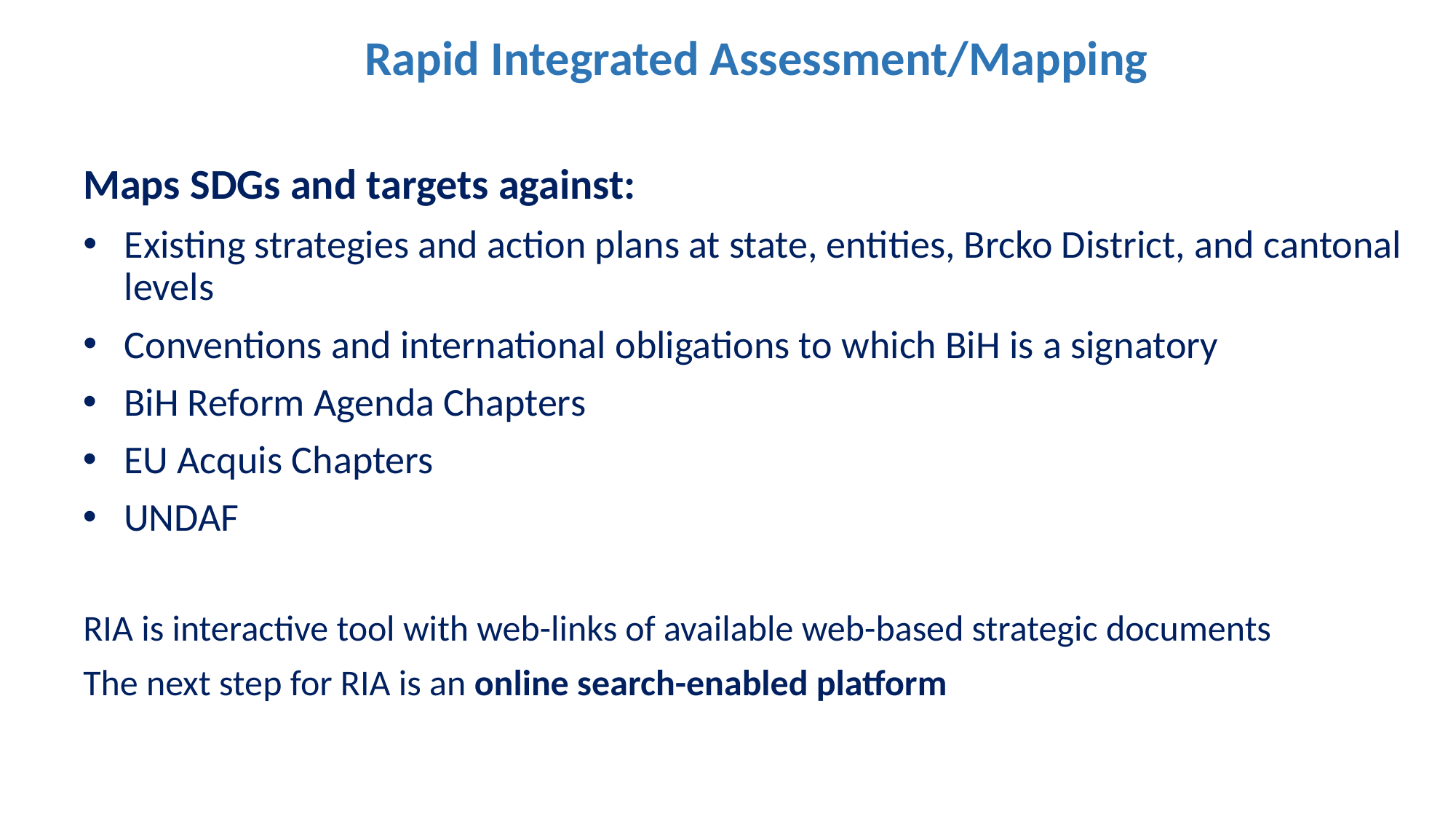

Rapid Integrated Assessment/Mapping

Maps SDGs and targets against:
Existing strategies and action plans at state, entities, Brcko District, and cantonal levels
Conventions and international obligations to which BiH is a signatory
BiH Reform Agenda Chapters
EU Acquis Chapters
UNDAF

RIA is interactive tool with web-links of available web-based strategic documents
The next step for RIA is an online search-enabled platform